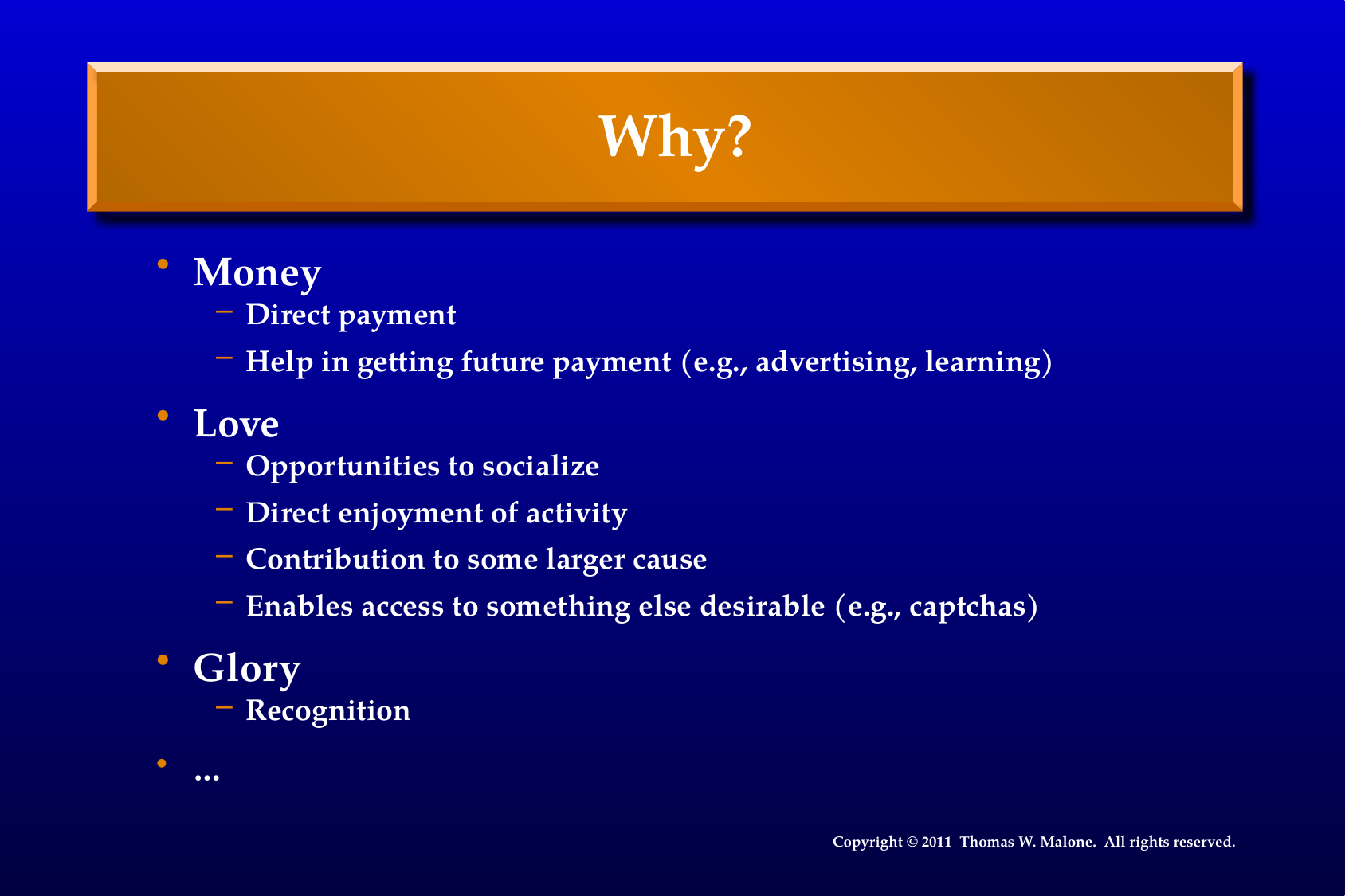

# Why?
Money
Direct payment
Help in getting future payment (e.g., advertising, learning)
Love
Opportunities to socialize
Direct enjoyment of activity
Contribution to some larger cause
Enables access to something else desirable (e.g., captchas)
Glory
Recognition
…